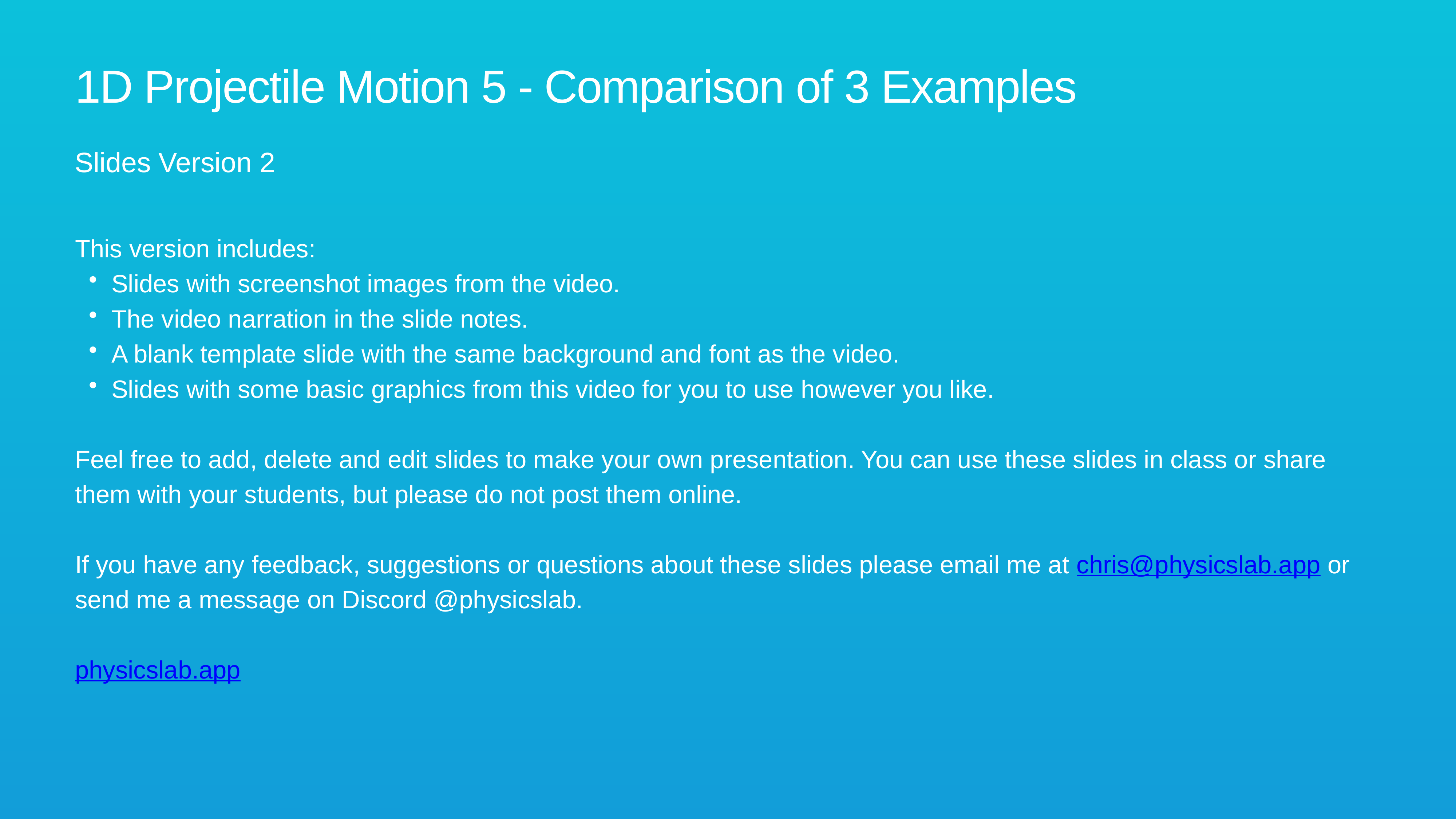

# 1D Projectile Motion 5 - Comparison of 3 Examples
Slides Version 2
This version includes:
Slides with screenshot images from the video.
The video narration in the slide notes.
A blank template slide with the same background and font as the video.
Slides with some basic graphics from this video for you to use however you like.

Feel free to add, delete and edit slides to make your own presentation. You can use these slides in class or share them with your students, but please do not post them online.

If you have any feedback, suggestions or questions about these slides please email me at chris@physicslab.app or send me a message on Discord @physicslab.

physicslab.app